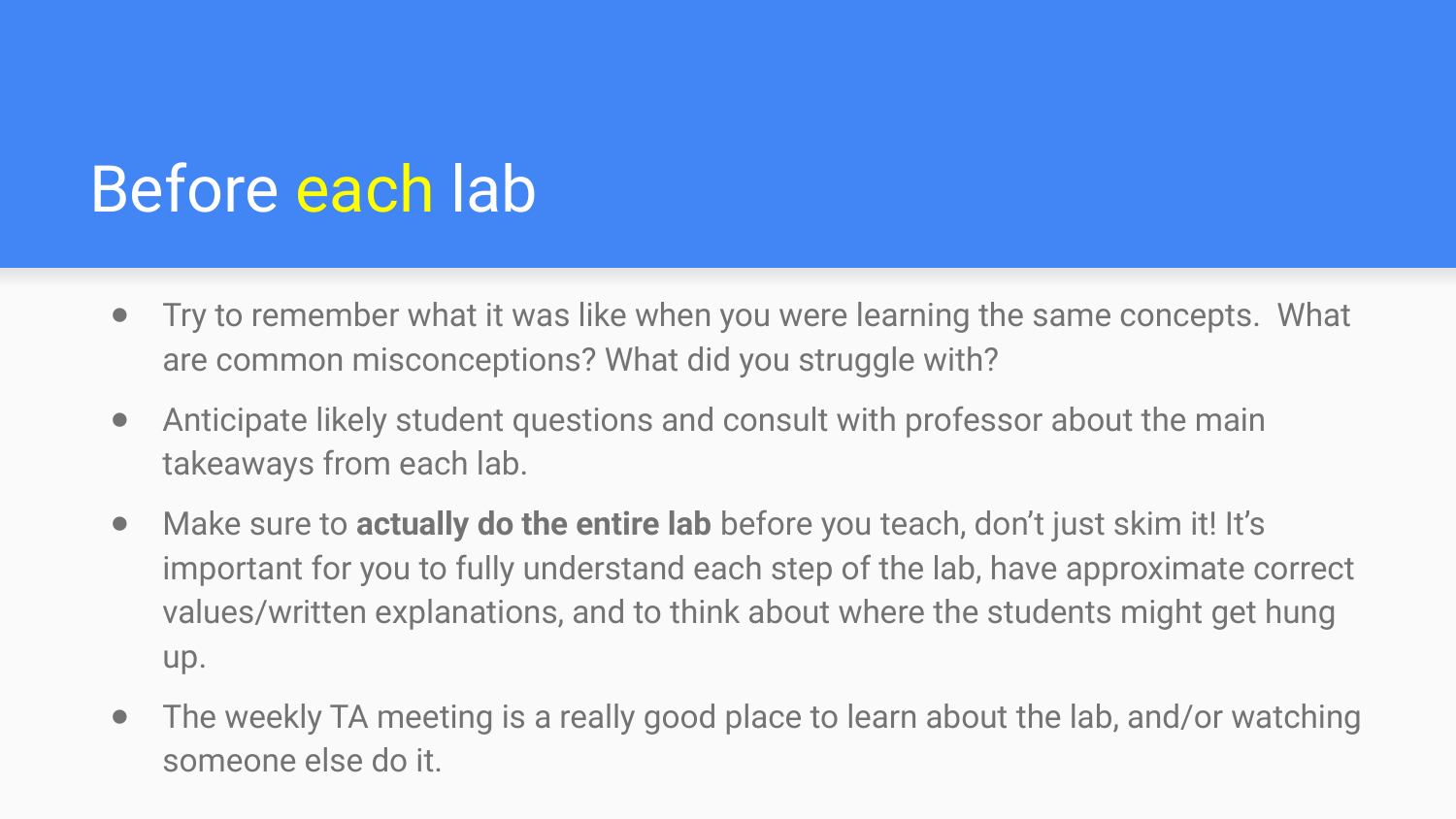

# Before each lab
Try to remember what it was like when you were learning the same concepts.  What are common misconceptions? What did you struggle with?
Anticipate likely student questions and consult with professor about the main takeaways from each lab.
Make sure to actually do the entire lab before you teach, don’t just skim it! It’s important for you to fully understand each step of the lab, have approximate correct values/written explanations, and to think about where the students might get hung up.
The weekly TA meeting is a really good place to learn about the lab, and/or watching someone else do it.